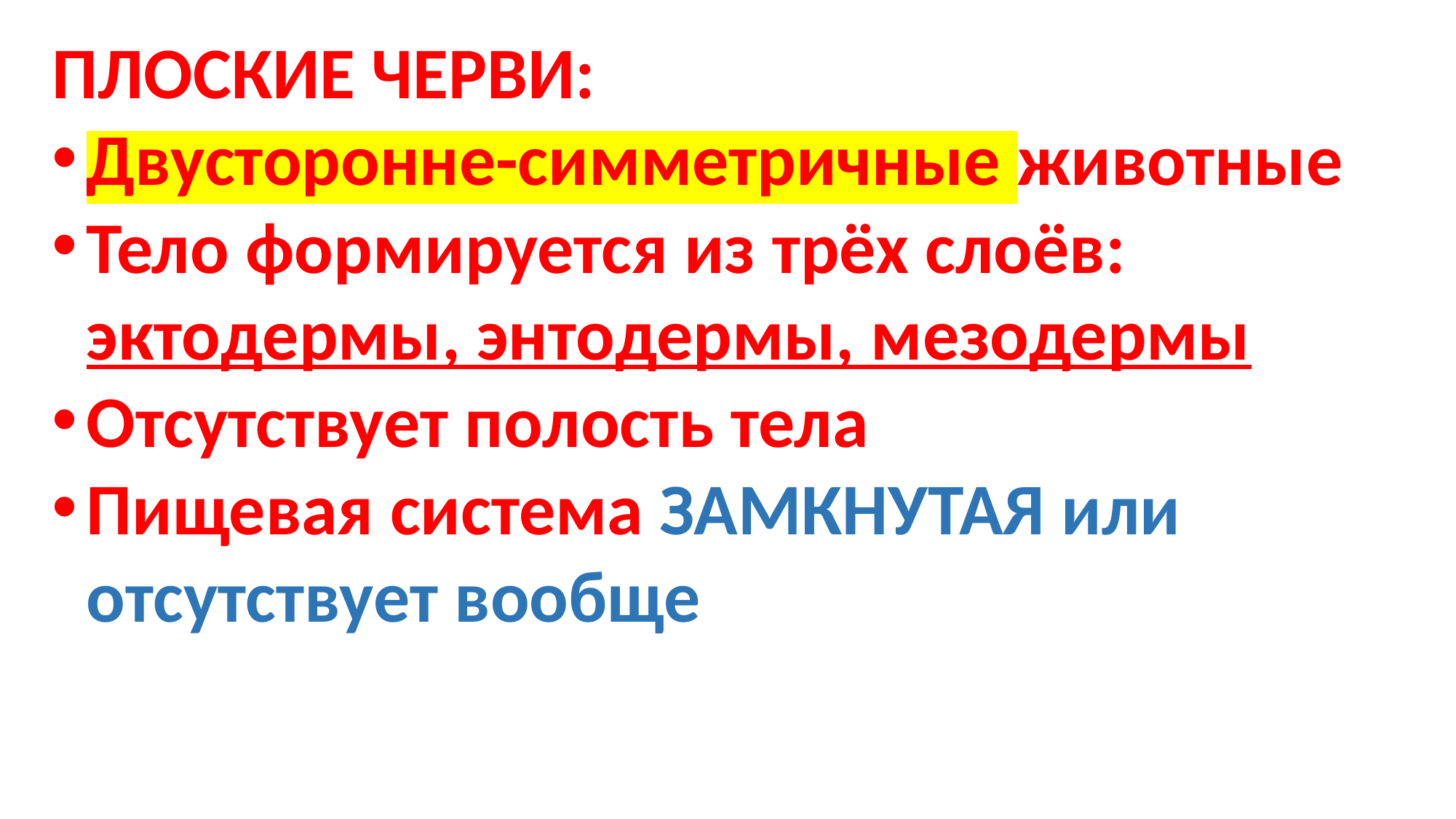

ПЛОСКИЕ ЧЕРВИ:
Двусторонне-симметричные животные
Тело формируется из трёх слоёв: эктодермы, энтодермы, мезодермы
Отсутствует полость тела
Пищевая система ЗАМКНУТАЯ или отсутствует вообще